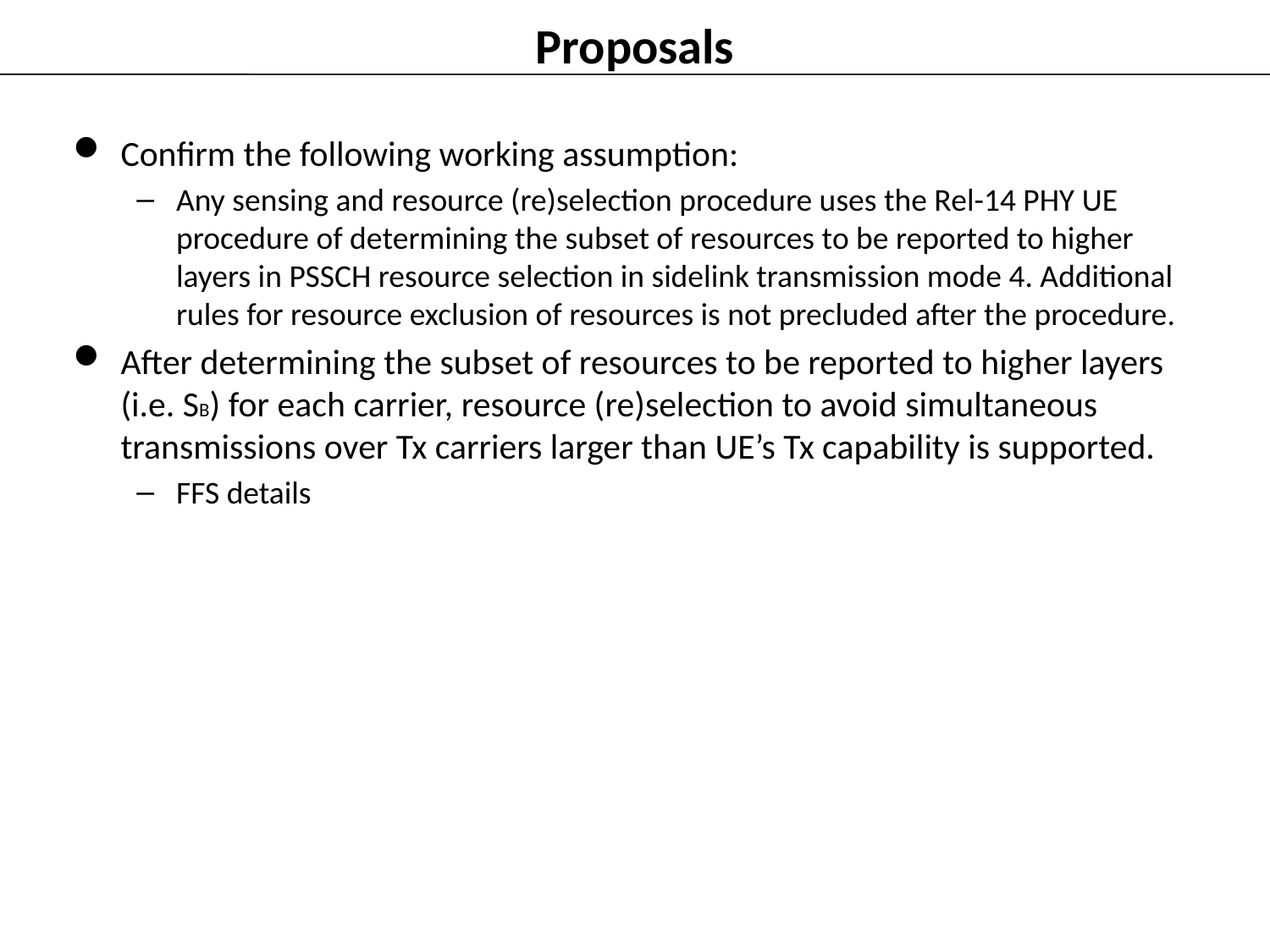

# Proposals
Confirm the following working assumption:
Any sensing and resource (re)selection procedure uses the Rel-14 PHY UE procedure of determining the subset of resources to be reported to higher layers in PSSCH resource selection in sidelink transmission mode 4. Additional rules for resource exclusion of resources is not precluded after the procedure.
After determining the subset of resources to be reported to higher layers (i.e. SB) for each carrier, resource (re)selection to avoid simultaneous transmissions over Tx carriers larger than UE’s Tx capability is supported.
FFS details